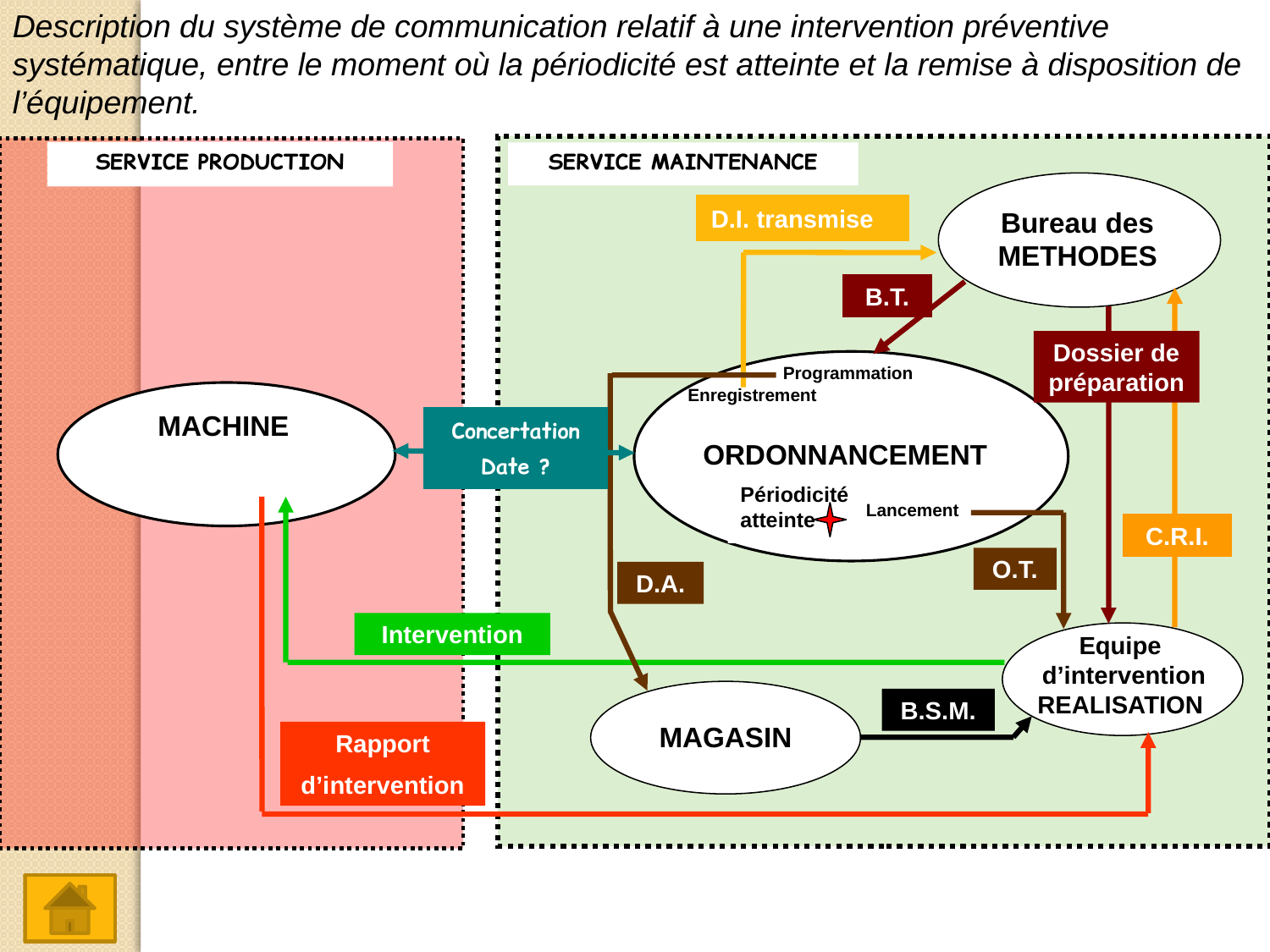

Description du système de communication relatif à une intervention préventive systématique, entre le moment où la périodicité est atteinte et la remise à disposition de l’équipement.

SERVICE PRODUCTION
SERVICE MAINTENANCE

D.I. transmise
Bureau des
METHODES

B.T.

Dossier de préparation

Programmation

Enregistrement

MACHINE
Concertation
Date ?
ORDONNANCEMENT

Périodicité atteinte
Lancement

C.R.I.
O.T.
D.A.

Intervention

Equipe
 d’intervention
REALISATION

B.S.M.
MAGASIN

Rapport
d’intervention